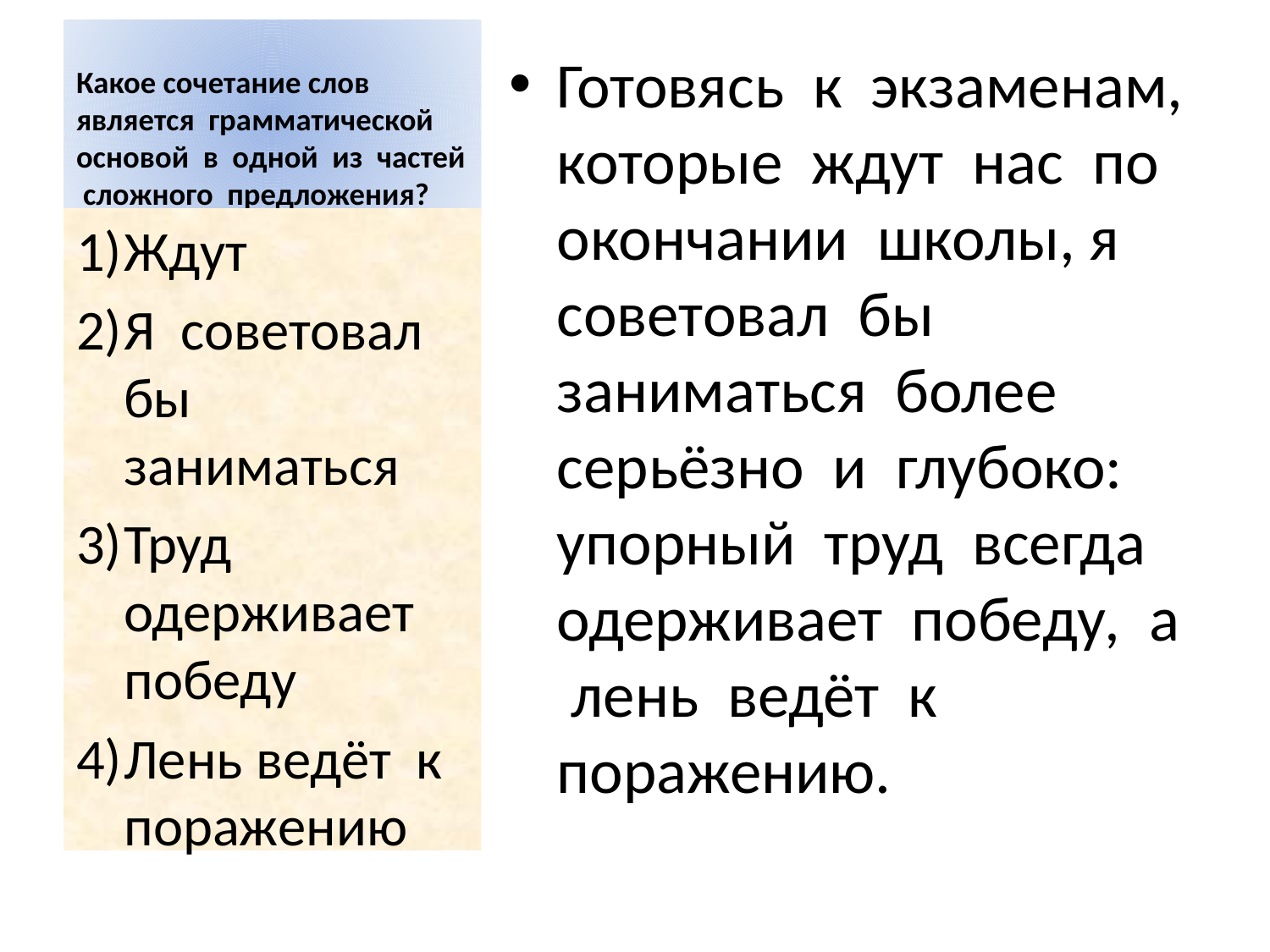

# Какое сочетание слов  является  грамматической  основой  в  одной  из  частей  сложного  предложения?
Готовясь  к  экзаменам, которые  ждут  нас  по  окончании  школы, я  советовал  бы  заниматься  более  серьёзно  и  глубоко: упорный  труд  всегда  одерживает  победу,  а  лень  ведёт  к  поражению.
Ждут
Я  советовал  бы  заниматься
Труд  одерживает  победу
Лень ведёт  к  поражению